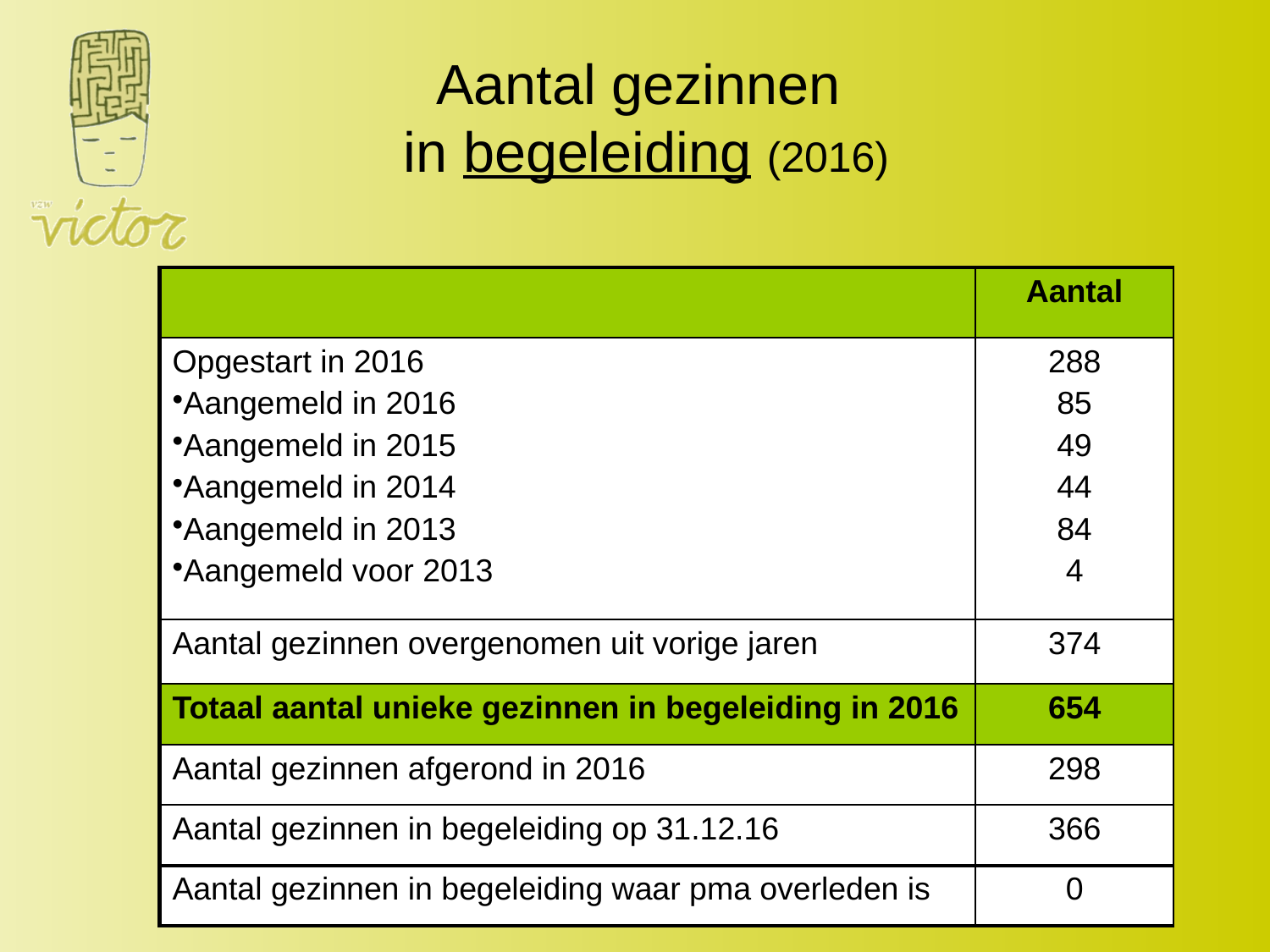

# Aantal gezinnen in begeleiding (2016)

|  | Aantal |
| --- | --- |
| Opgestart in 2016 Aangemeld in 2016 Aangemeld in 2015 Aangemeld in 2014 Aangemeld in 2013 Aangemeld voor 2013 | 288 85 49 44 84 4 |
| Aantal gezinnen overgenomen uit vorige jaren | 374 |
| Totaal aantal unieke gezinnen in begeleiding in 2016 | 654 |
| Aantal gezinnen afgerond in 2016 | 298 |
| Aantal gezinnen in begeleiding op 31.12.16 | 366 |
| Aantal gezinnen in begeleiding waar pma overleden is | 0 |